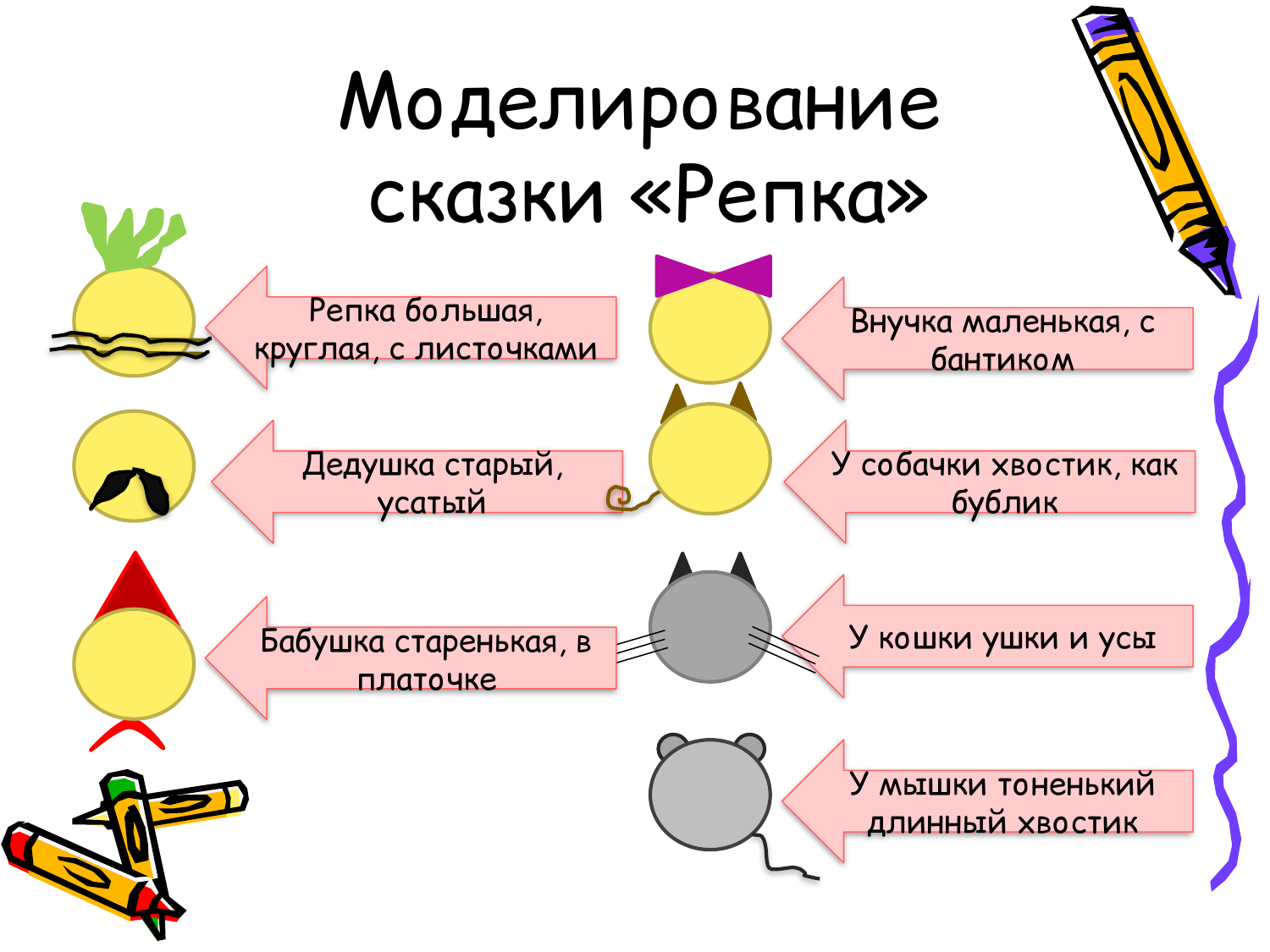

# Моделирование сказки «Репка»

Репка большая, круглая, с листочками

Внучка маленькая, с бантиком

Дедушка старый, усатый
У собачки хвостик, как бублик

У кошки ушки и усы
Бабушка старенькая, в платочке

У мышки тоненький длинный хвостик